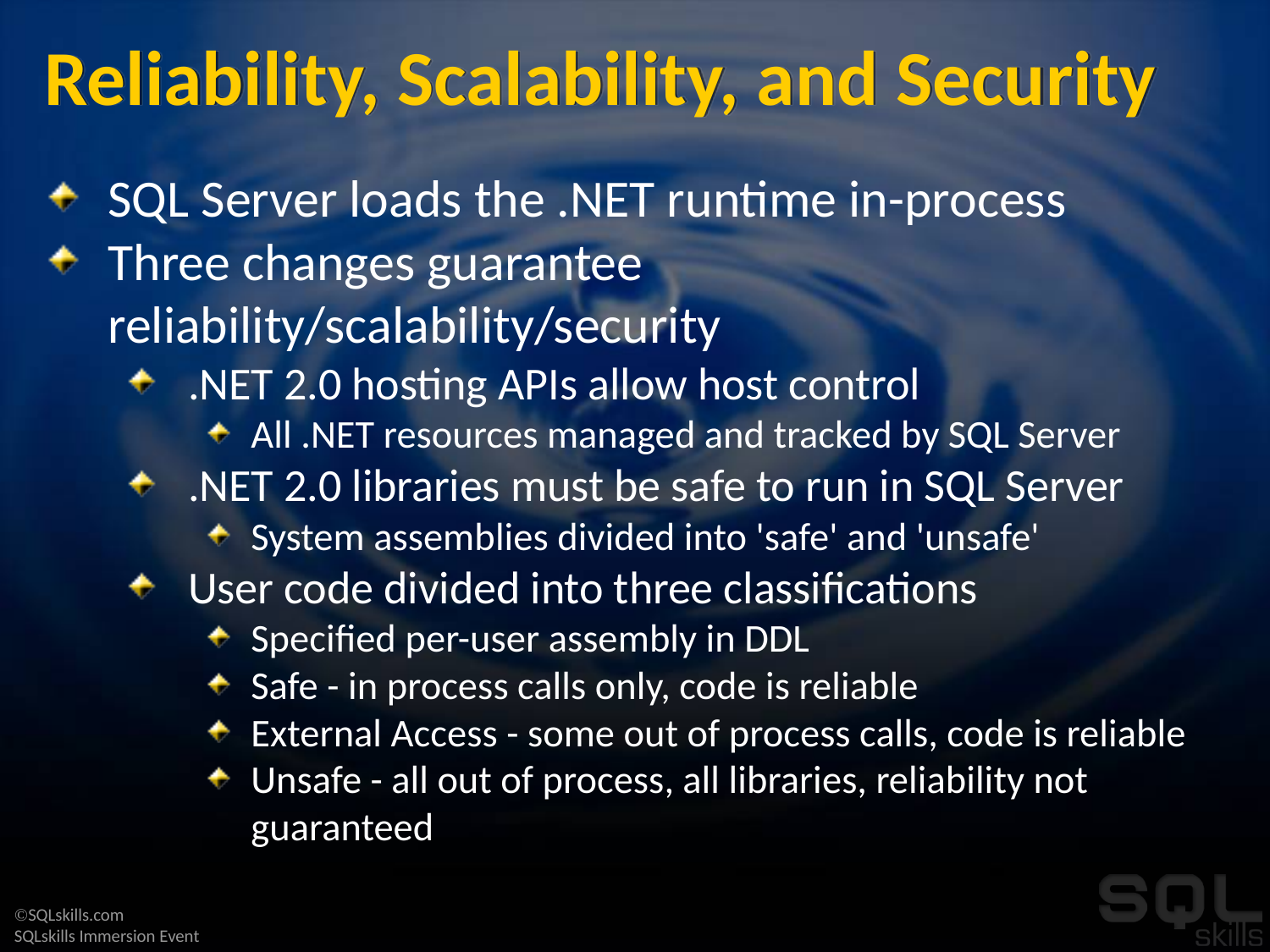

# Reliability, Scalability, and Security
SQL Server loads the .NET runtime in-process
Three changes guarantee reliability/scalability/security
.NET 2.0 hosting APIs allow host control
All .NET resources managed and tracked by SQL Server
.NET 2.0 libraries must be safe to run in SQL Server
System assemblies divided into 'safe' and 'unsafe'
User code divided into three classifications
Specified per-user assembly in DDL
Safe - in process calls only, code is reliable
External Access - some out of process calls, code is reliable
Unsafe - all out of process, all libraries, reliability not guaranteed